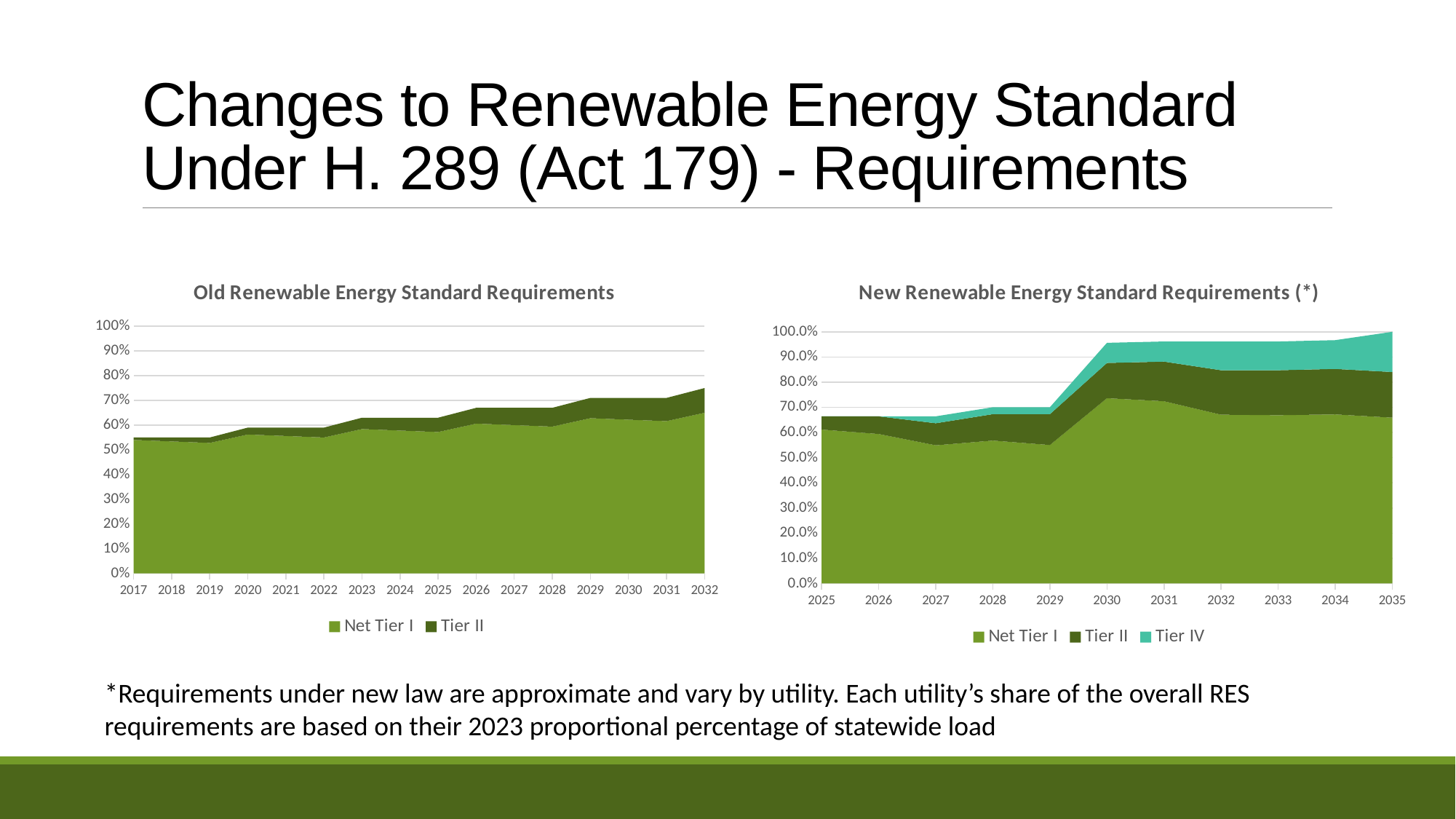

# Changes to Renewable Energy Standard Under H. 289 (Act 179) - Requirements

### Chart: Old Renewable Energy Standard Requirements

| Category | Net Tier I | Tier II |
|---|---|---|
| 2017 | 0.54 | 0.01 |
| 2018 | 0.534 | 0.016 |
| 2019 | 0.528 | 0.022 |
| 2020 | 0.5619999999999999 | 0.027999999999999997 |
| 2021 | 0.5559999999999999 | 0.033999999999999996 |
| 2022 | 0.5499999999999999 | 0.039999999999999994 |
| 2023 | 0.584 | 0.04599999999999999 |
| 2024 | 0.5780000000000001 | 0.05199999999999999 |
| 2025 | 0.5720000000000001 | 0.05799999999999999 |
| 2026 | 0.6060000000000001 | 0.06399999999999999 |
| 2027 | 0.6000000000000001 | 0.06999999999999999 |
| 2028 | 0.5940000000000001 | 0.076 |
| 2029 | 0.6280000000000001 | 0.082 |
| 2030 | 0.6220000000000001 | 0.08800000000000001 |
| 2031 | 0.6160000000000001 | 0.09400000000000001 |
| 2032 | 0.6500000000000001 | 0.10000000000000002 |

### Chart: New Renewable Energy Standard Requirements (*)

| Category | Net Tier I | Tier II | Tier IV |
|---|---|---|---|
| 2025 | 0.6115657619290822 | 0.05263828459839542 | 0.0 |
| 2026 | 0.5940778137744858 | 0.07012623275299175 | 0.0 |
| 2027 | 0.5490309237189177 | 0.08761418090758809 | 0.027558941900971794 |
| 2028 | 0.5678452408045942 | 0.10510212906218444 | 0.027558941900971794 |
| 2029 | 0.5503572926499978 | 0.1225900772167808 | 0.027558941900971794 |
| 2030 | 0.7363252909764267 | 0.14007802537137712 | 0.07982650892655561 |
| 2031 | 0.7241428185461505 | 0.15756597352597346 | 0.07982650892655561 |
| 2032 | 0.6706563535395418 | 0.17660376115636744 | 0.11427518630277035 |
| 2033 | 0.6686668001429218 | 0.1785933145529875 | 0.11427518630277035 |
| 2034 | 0.6719827224706217 | 0.1805828679496075 | 0.11427518630277035 |
| 2035 | 0.6588356559455253 | 0.1815113262013635 | 0.15965301785311123 |
*Requirements under new law are approximate and vary by utility. Each utility’s share of the overall RES requirements are based on their 2023 proportional percentage of statewide load